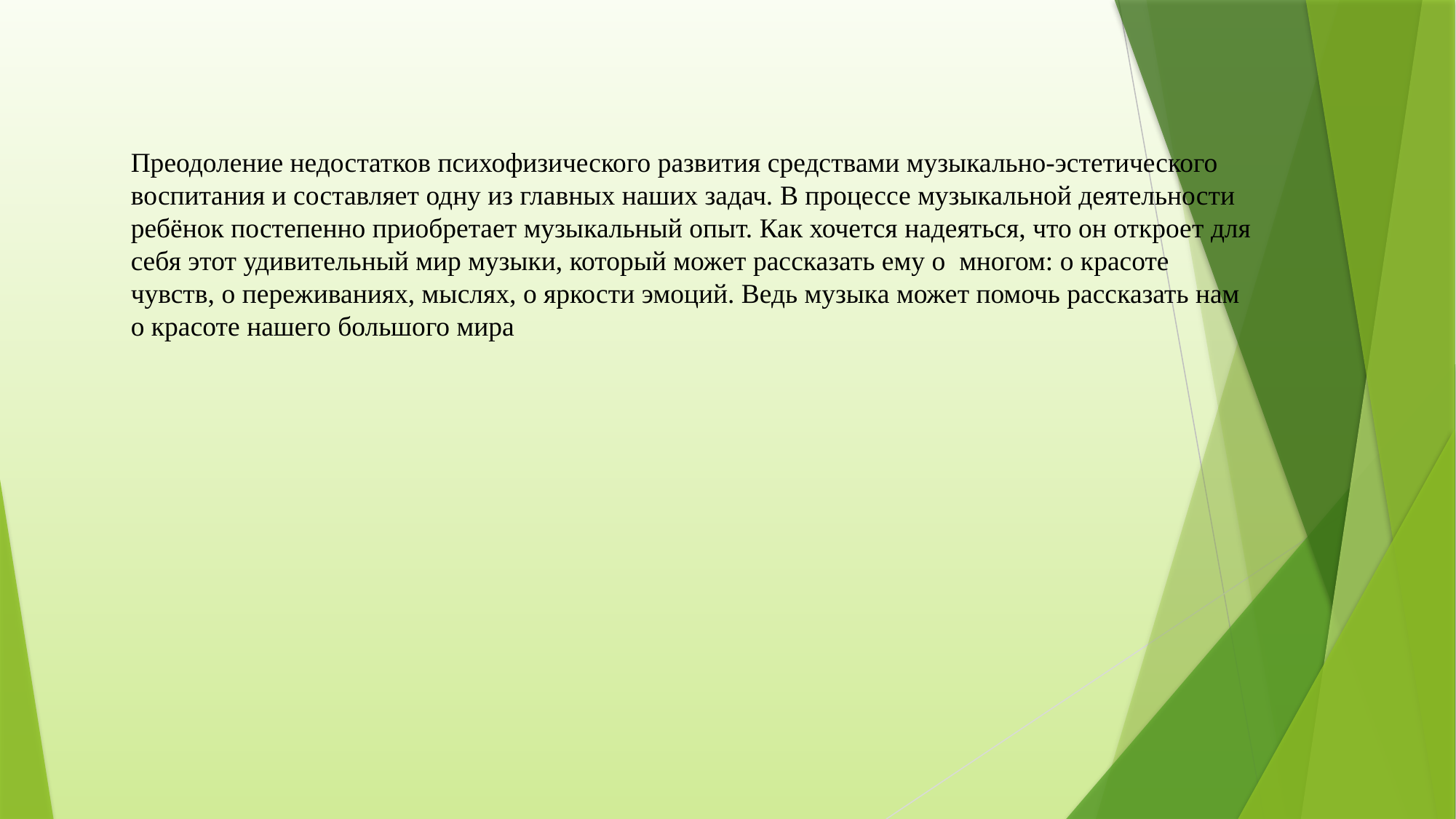

Преодоление недостатков психофизического развития средствами музыкально-эстетического воспитания и составляет одну из главных наших задач. В процессе музыкальной деятельности ребёнок постепенно приобретает музыкальный опыт. Как хочется надеяться, что он откроет для себя этот удивительный мир музыки, который может рассказать ему о  многом: о красоте чувств, о переживаниях, мыслях, о яркости эмоций. Ведь музыка может помочь рассказать нам о красоте нашего большого мира